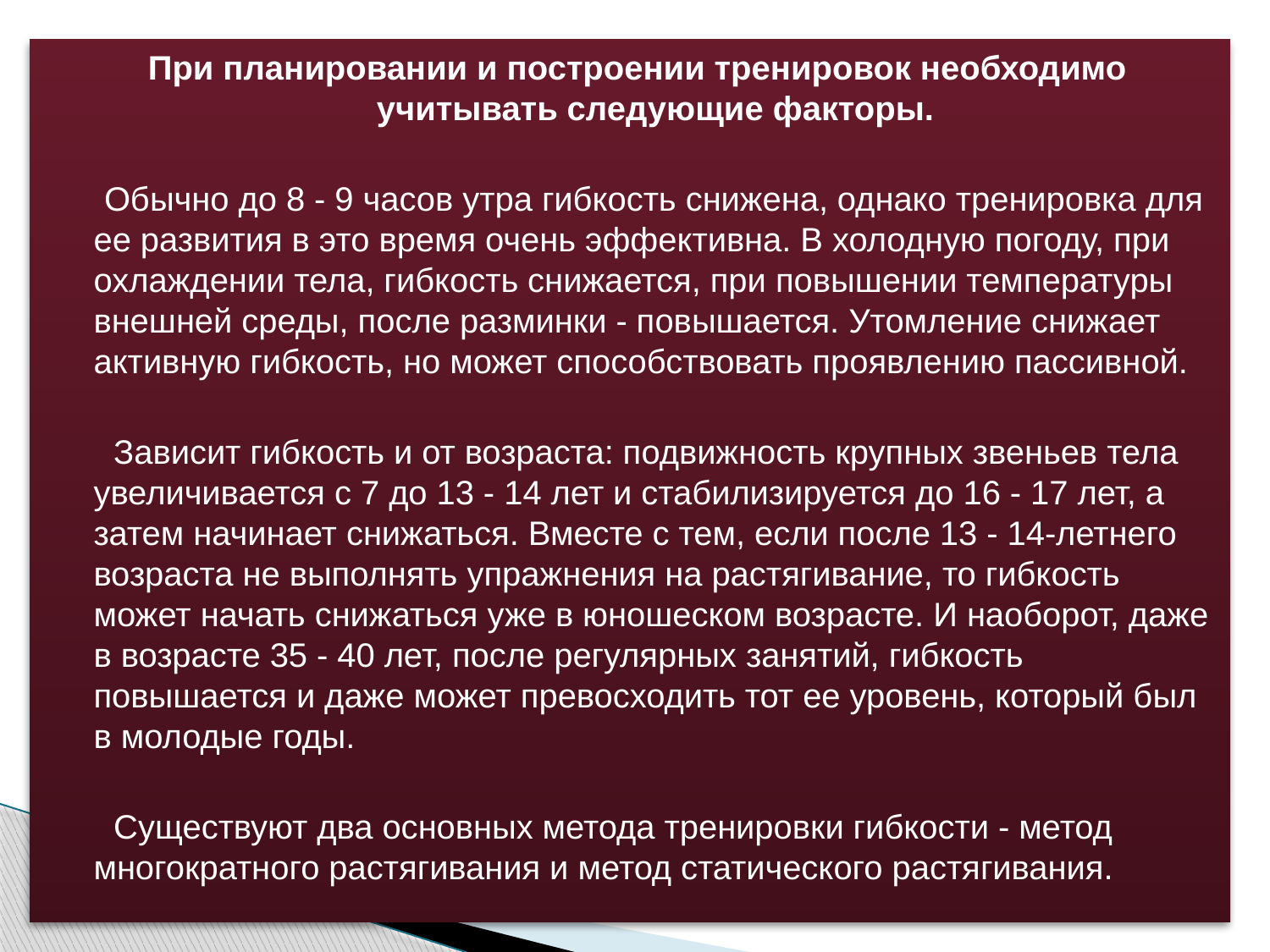

При планировании и построении тренировок необходимо учитывать следующие факторы.

     Обычно до 8 - 9 часов утра гибкость снижена, однако тренировка для ее развития в это время очень эффективна. В холодную погоду, при охлаждении тела, гибкость снижается, при повышении температуры внешней среды, после разминки - повышается. Утомление снижает активную гибкость, но может способствовать проявлению пассивной.

      Зависит гибкость и от возраста: подвижность крупных звеньев тела увеличивается с 7 до 13 - 14 лет и стабилизируется до 16 - 17 лет, а затем начинает снижаться. Вместе с тем, если после 13 - 14-летнего возраста не выполнять упражнения на растягивание, то гибкость может начать снижаться уже в юношеском возрасте. И наоборот, даже в возрасте 35 - 40 лет, после регулярных занятий, гибкость повышается и даже может превосходить тот ее уровень, который был в молодые годы.

      Существуют два основных метода тренировки гибкости - метод многократного растягивания и метод статического растягивания.